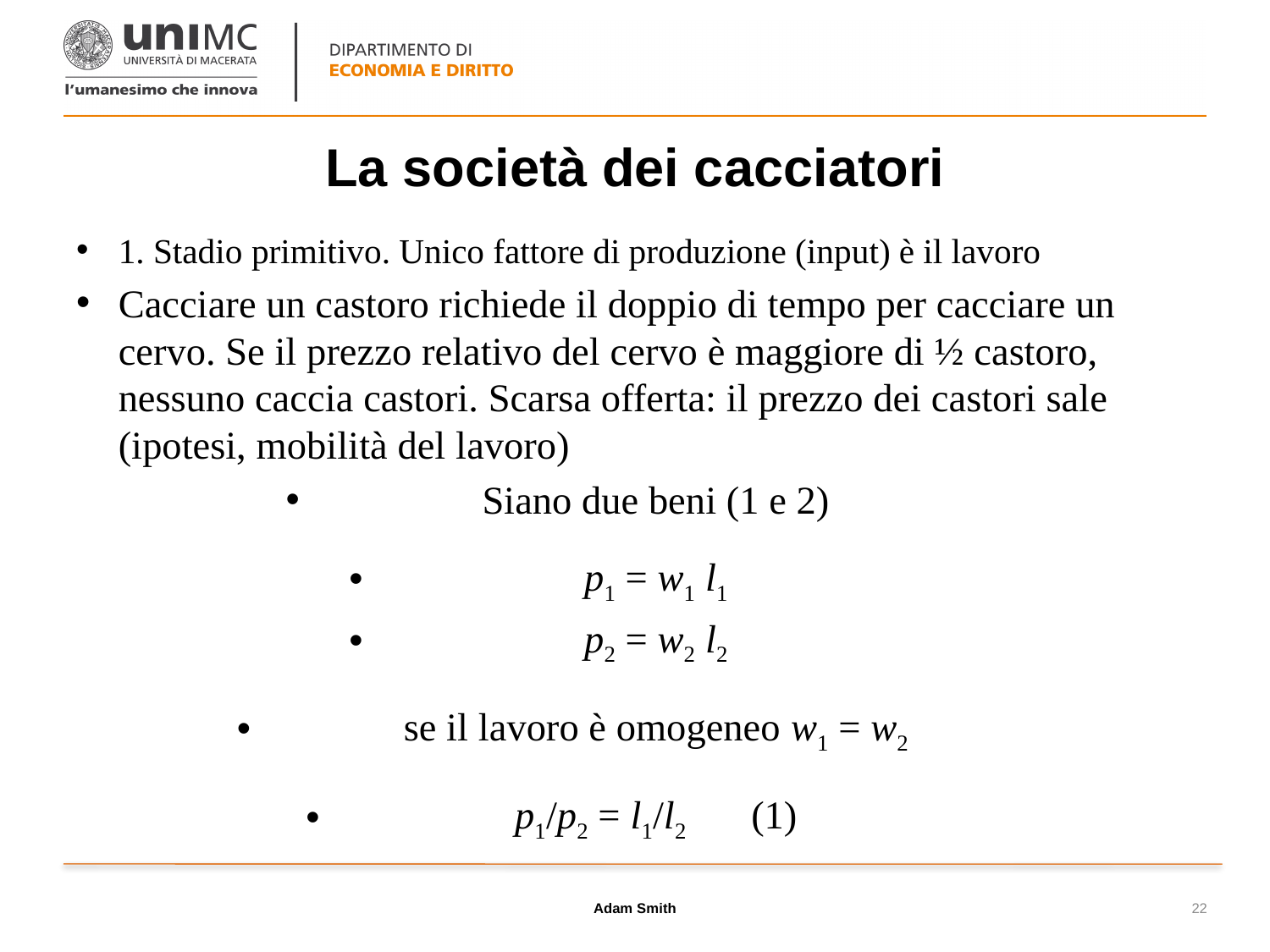

# La società dei cacciatori
1. Stadio primitivo. Unico fattore di produzione (input) è il lavoro
Cacciare un castoro richiede il doppio di tempo per cacciare un cervo. Se il prezzo relativo del cervo è maggiore di ½ castoro, nessuno caccia castori. Scarsa offerta: il prezzo dei castori sale (ipotesi, mobilità del lavoro)
Siano due beni (1 e 2)

p1 = w1 l1
p2 = w2 l2

se il lavoro è omogeneo w1 = w2

p1/p2 = l1/l2	(1)

Adam Smith
22